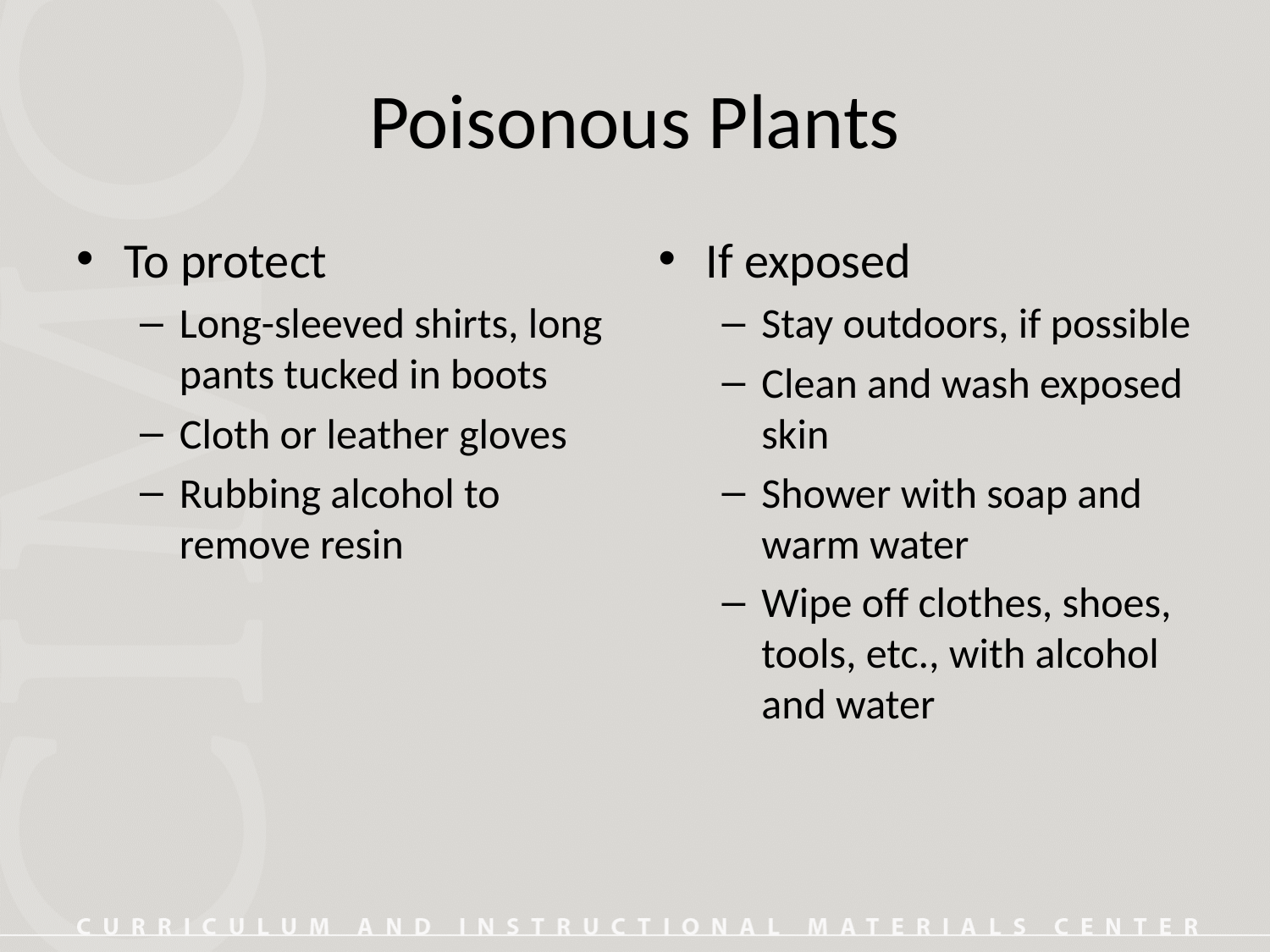

# Poisonous Plants
To protect
Long-sleeved shirts, long pants tucked in boots
Cloth or leather gloves
Rubbing alcohol to remove resin
If exposed
Stay outdoors, if possible
Clean and wash exposed skin
Shower with soap and warm water
Wipe off clothes, shoes, tools, etc., with alcohol and water